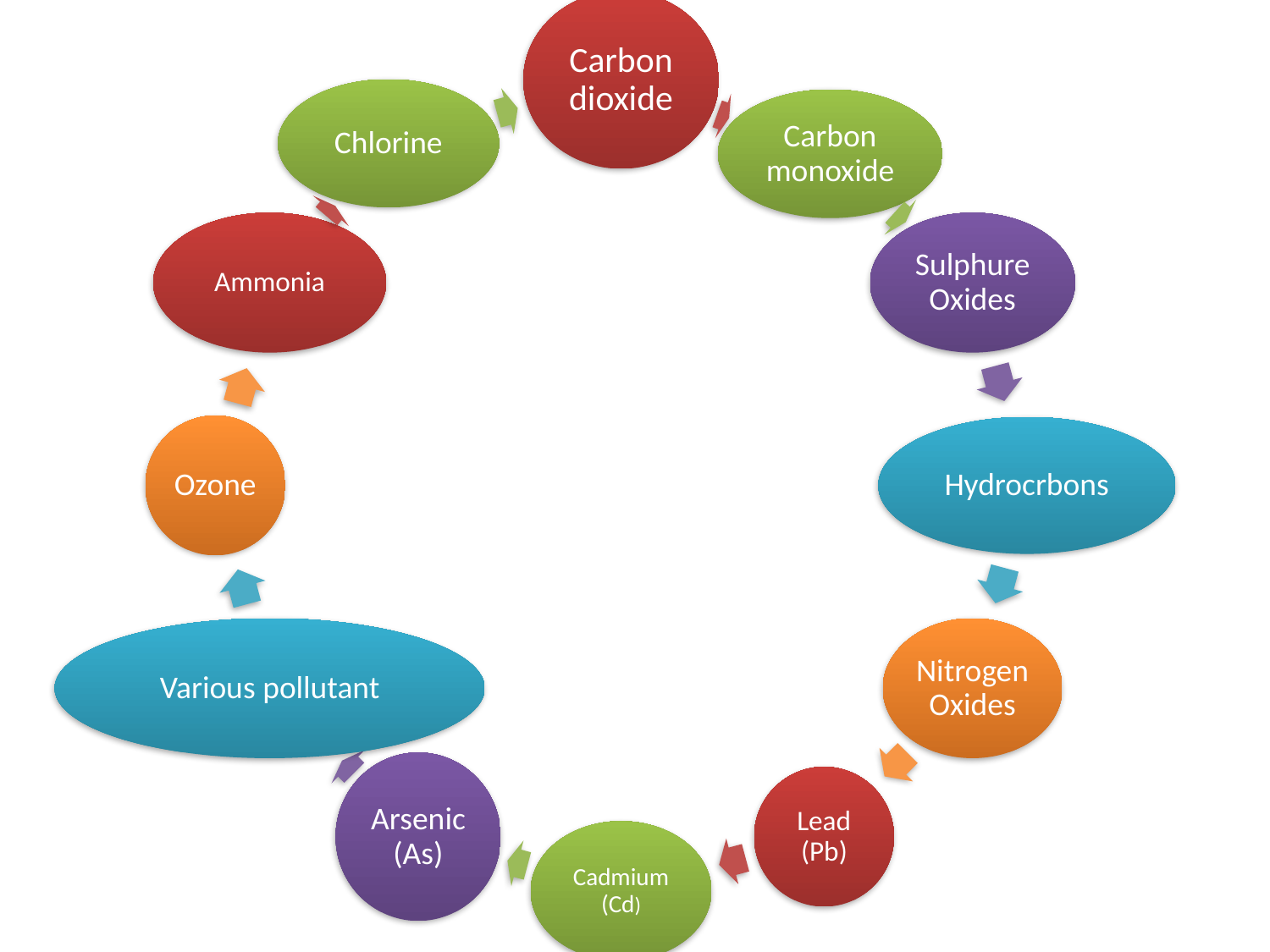

Carbon dioxide

Carbon monoxide

Sulphure Oxides

Hydrocrbons

Nitrogen Oxides

Lead (Pb)

Cadmium (Cd)

Arsenic (As)

Various pollutant

Ozone

Ammonia

Chlorine